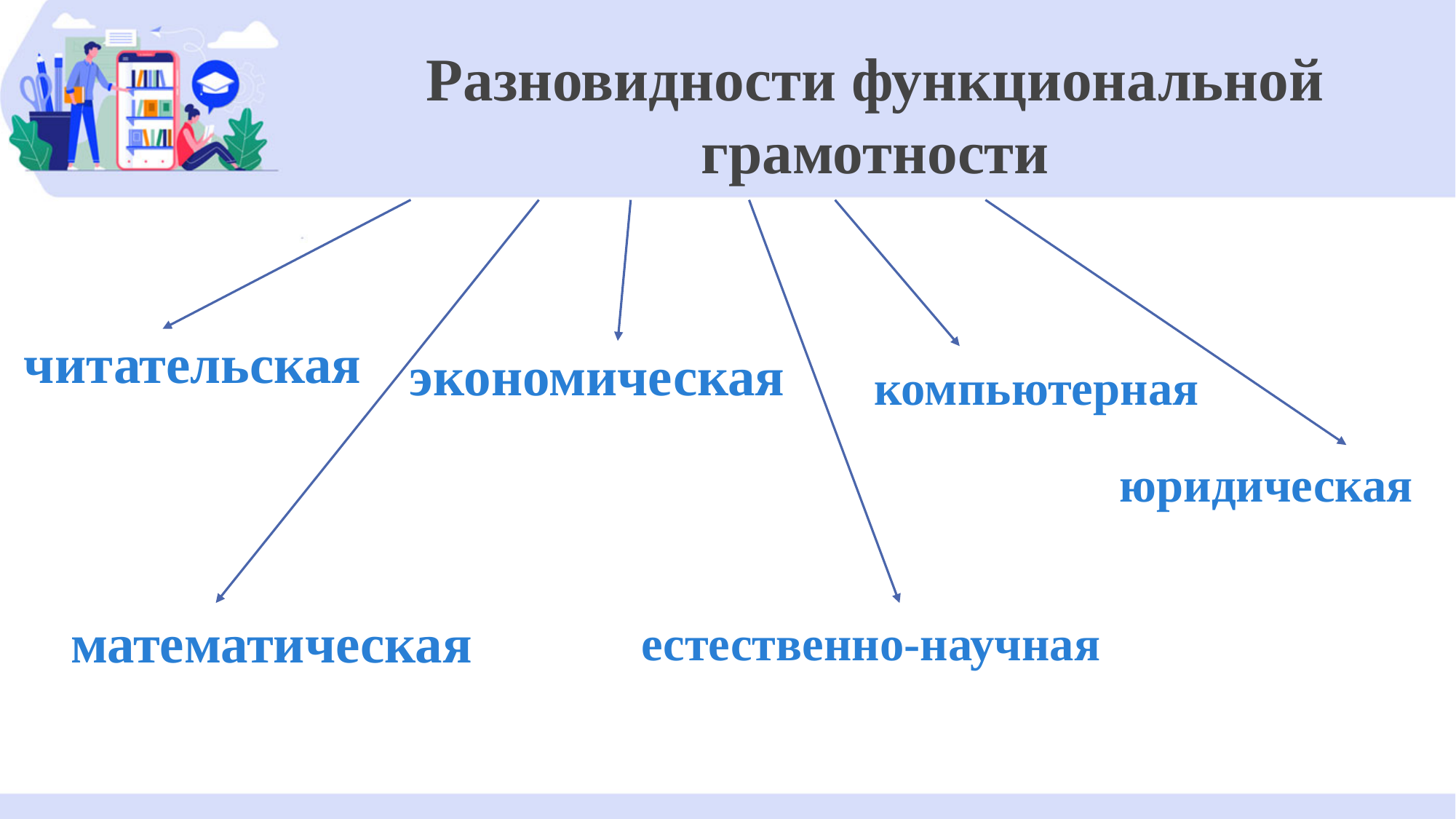

Разновидности функциональной грамотности
читательская
экономическая
компьютерная
юридическая
математическая
естественно-научная